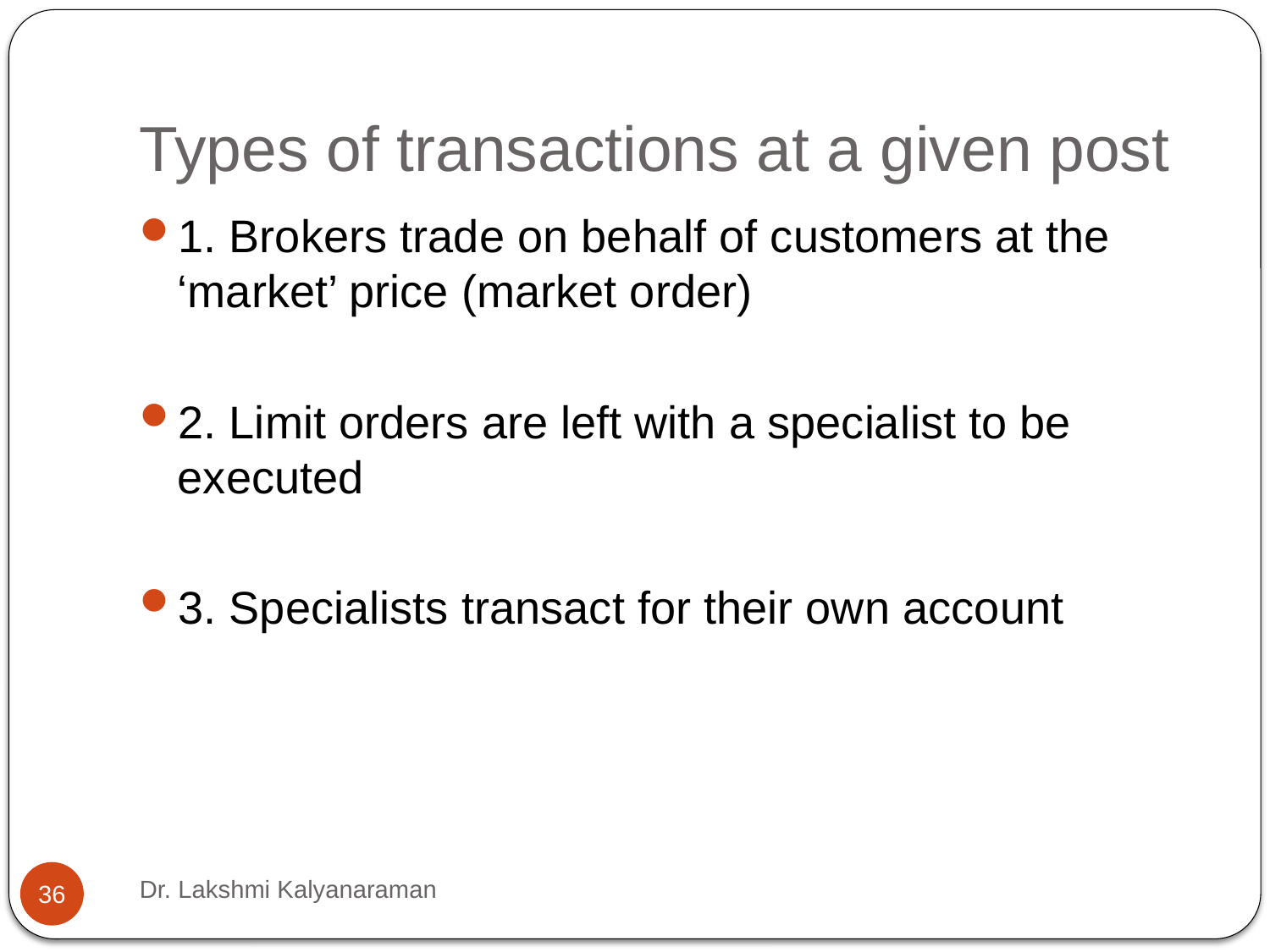

# Types of transactions at a given post
1. Brokers trade on behalf of customers at the ‘market’ price (market order)

2. Limit orders are left with a specialist to be executed

3. Specialists transact for their own account
Dr. Lakshmi Kalyanaraman
36